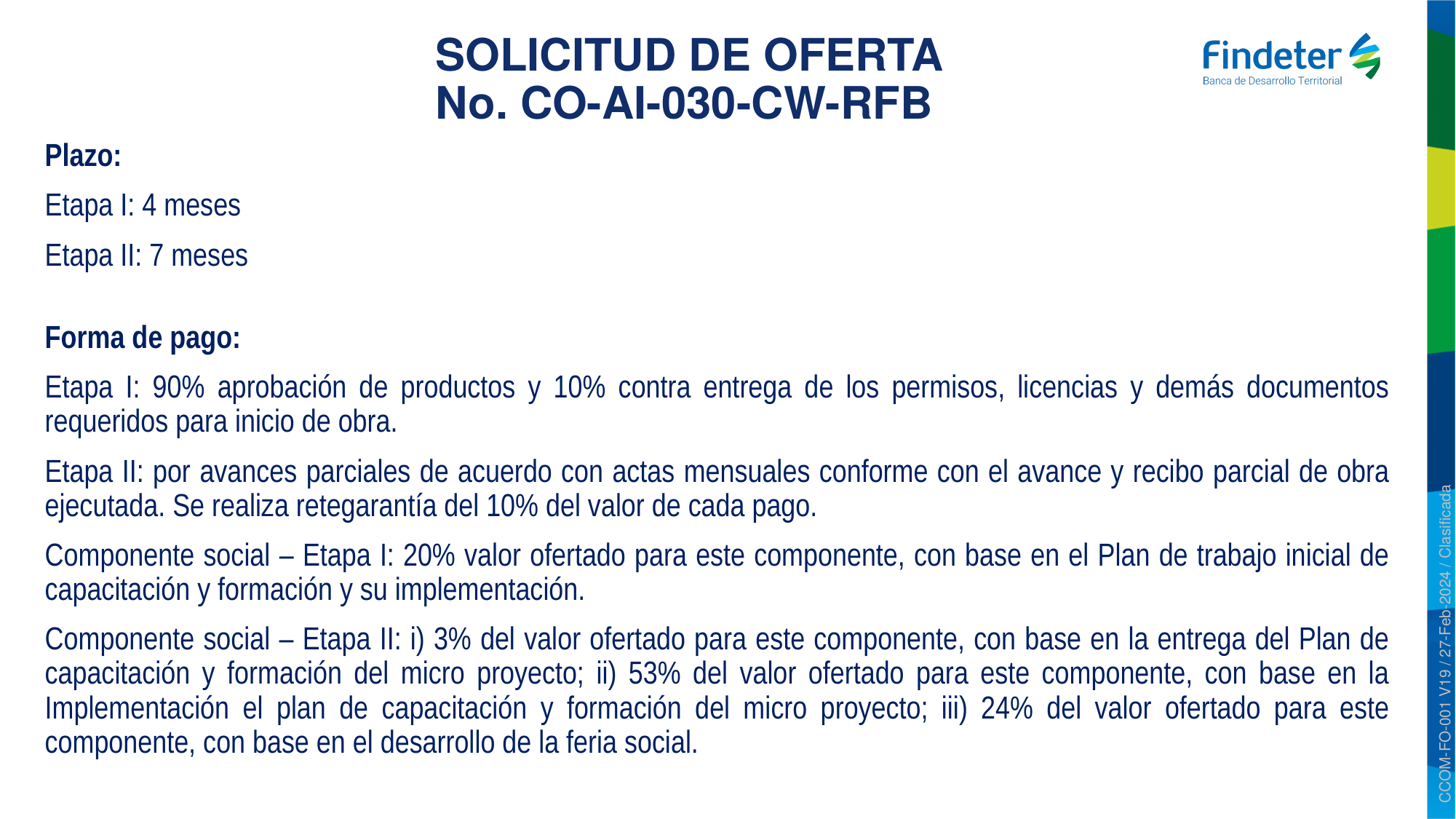

# SOLICITUD DE OFERTA No. CO-AI-030-CW-RFB
Plazo:
Etapa I: 4 meses
Etapa II: 7 meses

Forma de pago:
Etapa I: 90% aprobación de productos y 10% contra entrega de los permisos, licencias y demás documentos requeridos para inicio de obra.
Etapa II: por avances parciales de acuerdo con actas mensuales conforme con el avance y recibo parcial de obra ejecutada. Se realiza retegarantía del 10% del valor de cada pago.
Componente social – Etapa I: 20% valor ofertado para este componente, con base en el Plan de trabajo inicial de capacitación y formación y su implementación.
Componente social – Etapa II: i) 3% del valor ofertado para este componente, con base en la entrega del Plan de capacitación y formación del micro proyecto; ii) 53% del valor ofertado para este componente, con base en la Implementación el plan de capacitación y formación del micro proyecto; iii) 24% del valor ofertado para este componente, con base en el desarrollo de la feria social.

CCOM-FO-001 V19 / 27-Feb-2024 / Clasificada